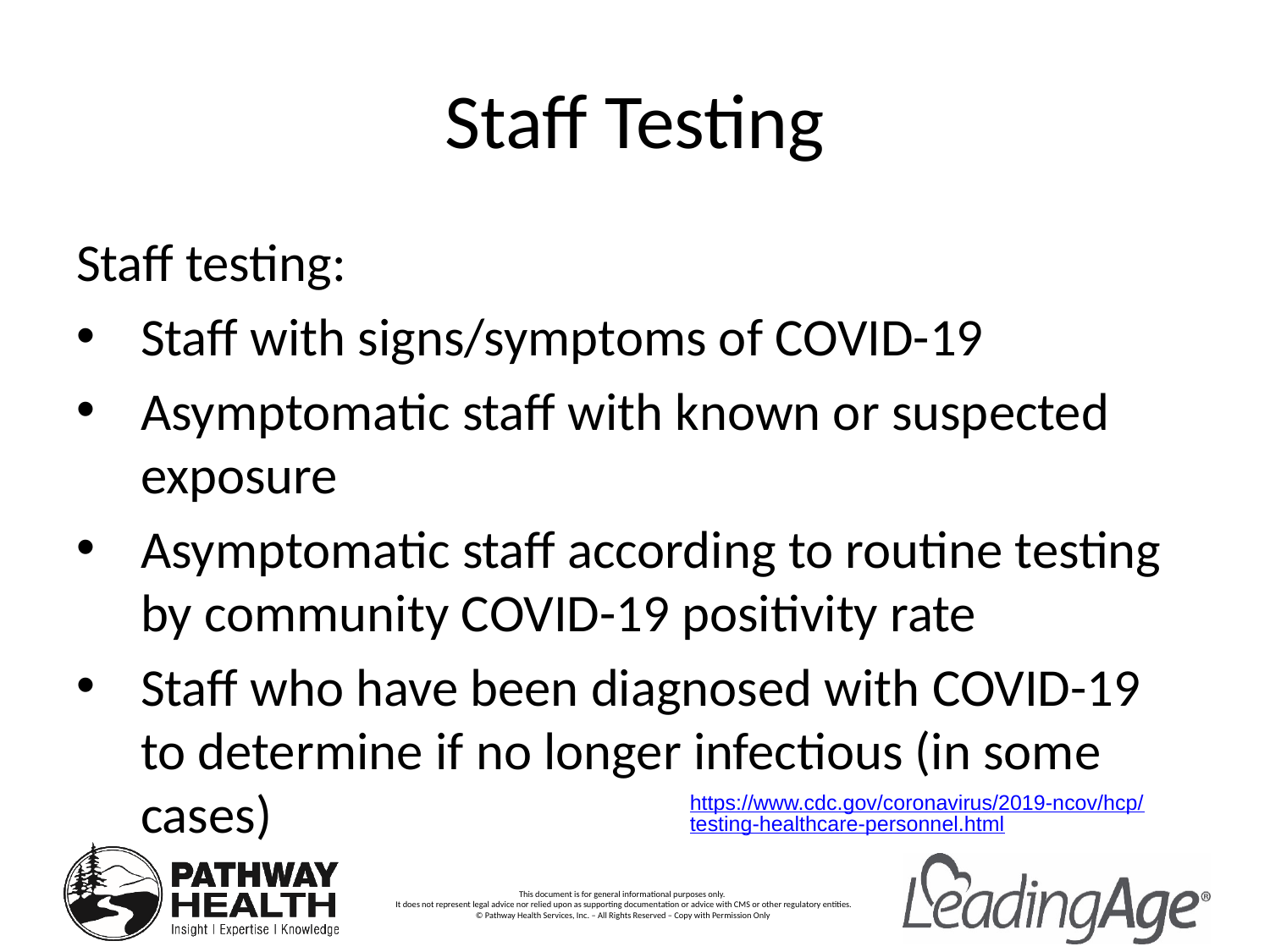

# Staff Testing
Staff testing:
Staff with signs/symptoms of COVID-19
Asymptomatic staff with known or suspected exposure
Asymptomatic staff according to routine testing by community COVID-19 positivity rate
Staff who have been diagnosed with COVID-19 to determine if no longer infectious (in some cases)

https://www.cdc.gov/coronavirus/2019-ncov/hcp/testing-healthcare-personnel.html